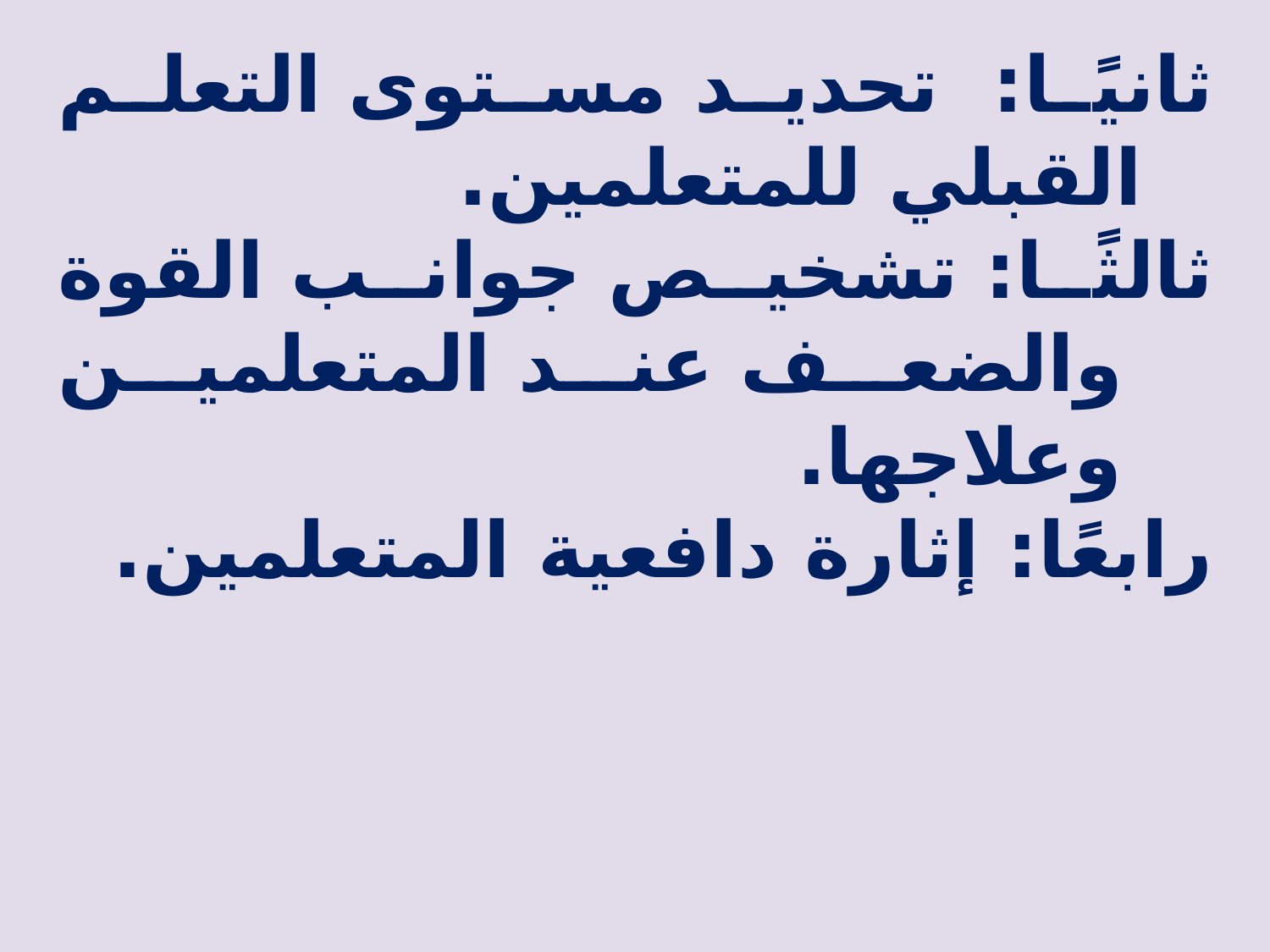

ثانيًا:  تحديد مستوى التعلم القبلي للمتعلمين.
ثالثًا: تشخيص جوانب القوة والضعف عند المتعلمين وعلاجها.
رابعًا: إثارة دافعية المتعلمين.